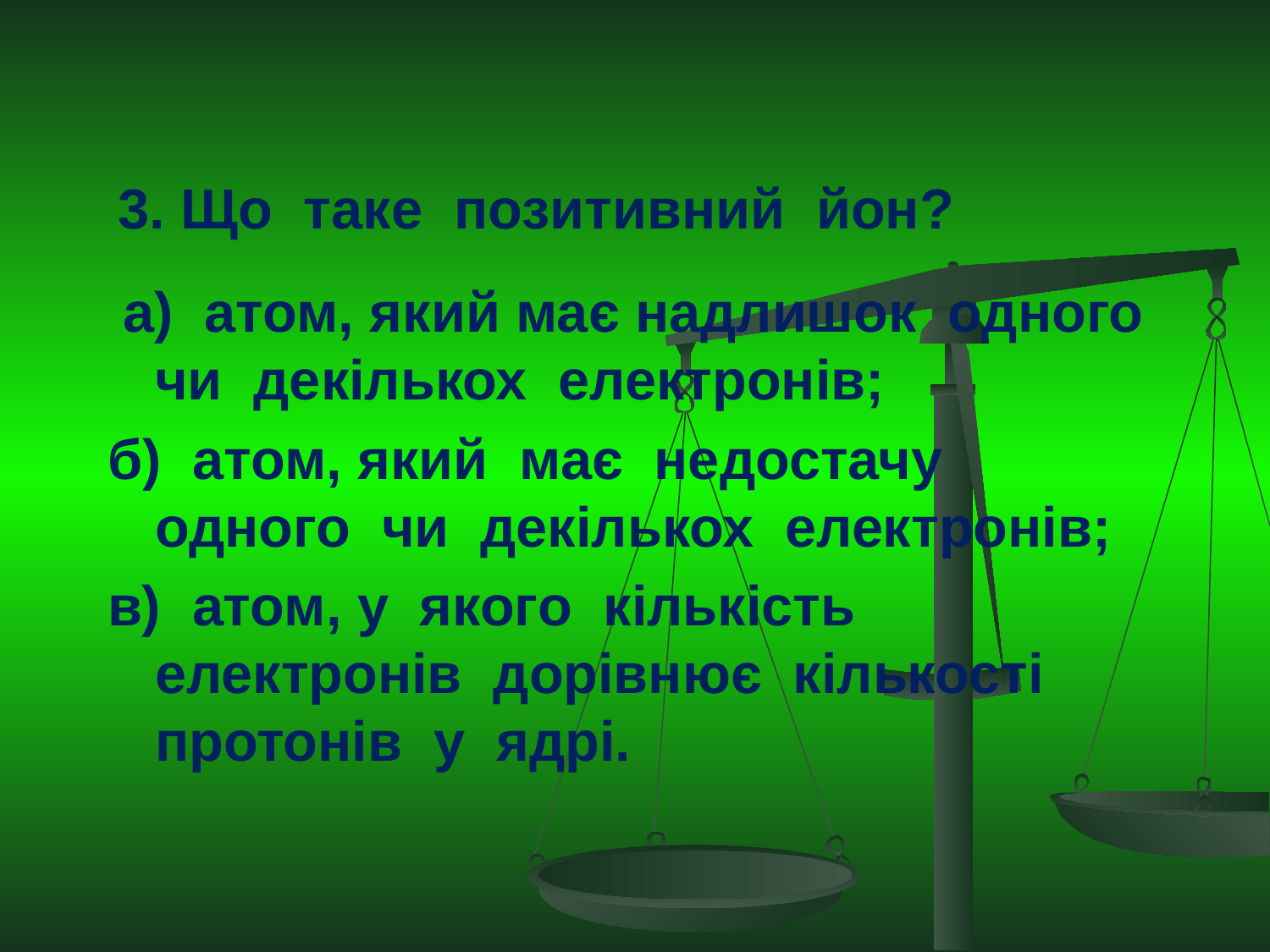

3. Що  таке  позитивний  йон?

 а)  атом, який має надлишок  одного  чи  декількох  електронів;
б)  атом, який  має  недостачу  одного  чи  декількох  електронів;
в)  атом, у  якого  кількість  електронів  дорівнює  кількості  протонів  у  ядрі.